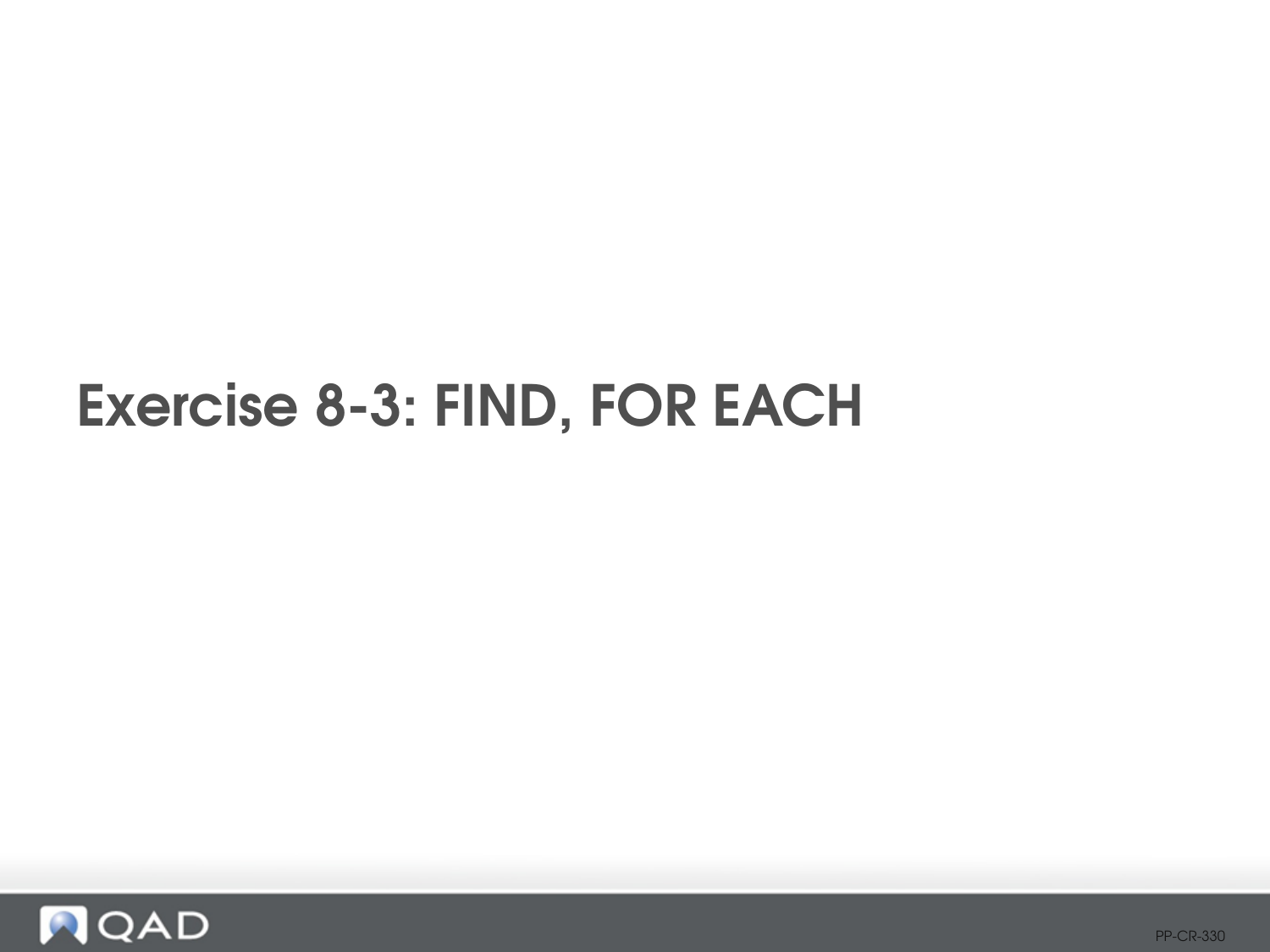

# Exercise 8-3: FIND, FOR EACH
PP-CR-330